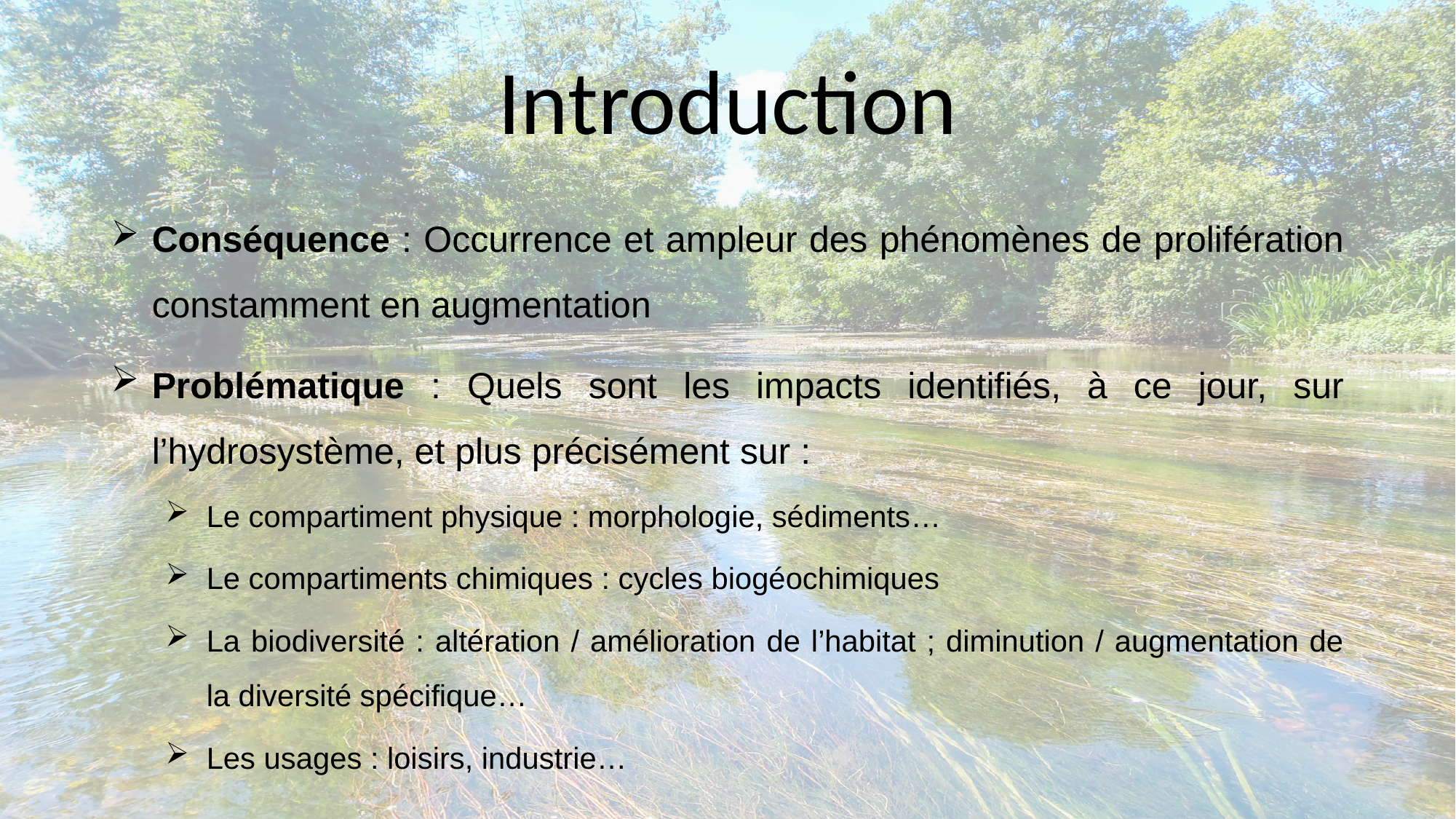

Introduction
Conséquence : Occurrence et ampleur des phénomènes de prolifération constamment en augmentation
Problématique : Quels sont les impacts identifiés, à ce jour, sur l’hydrosystème, et plus précisément sur :
Le compartiment physique : morphologie, sédiments…
Le compartiments chimiques : cycles biogéochimiques
La biodiversité : altération / amélioration de l’habitat ; diminution / augmentation de la diversité spécifique…
Les usages : loisirs, industrie…